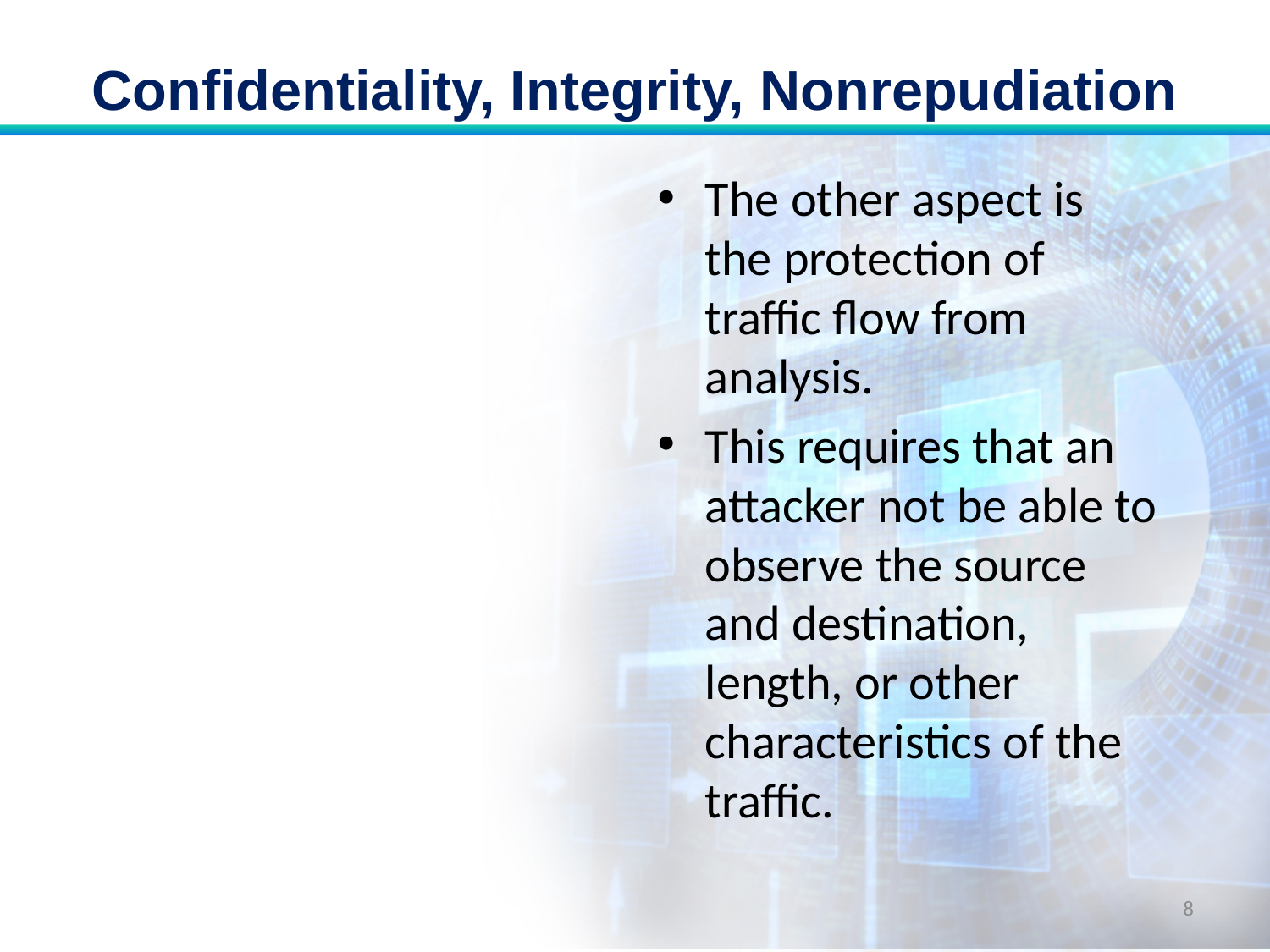

# Confidentiality, Integrity, Nonrepudiation
The other aspect is the protection of traffic flow from analysis.
This requires that an attacker not be able to observe the source and destination, length, or other characteristics of the traffic.
8